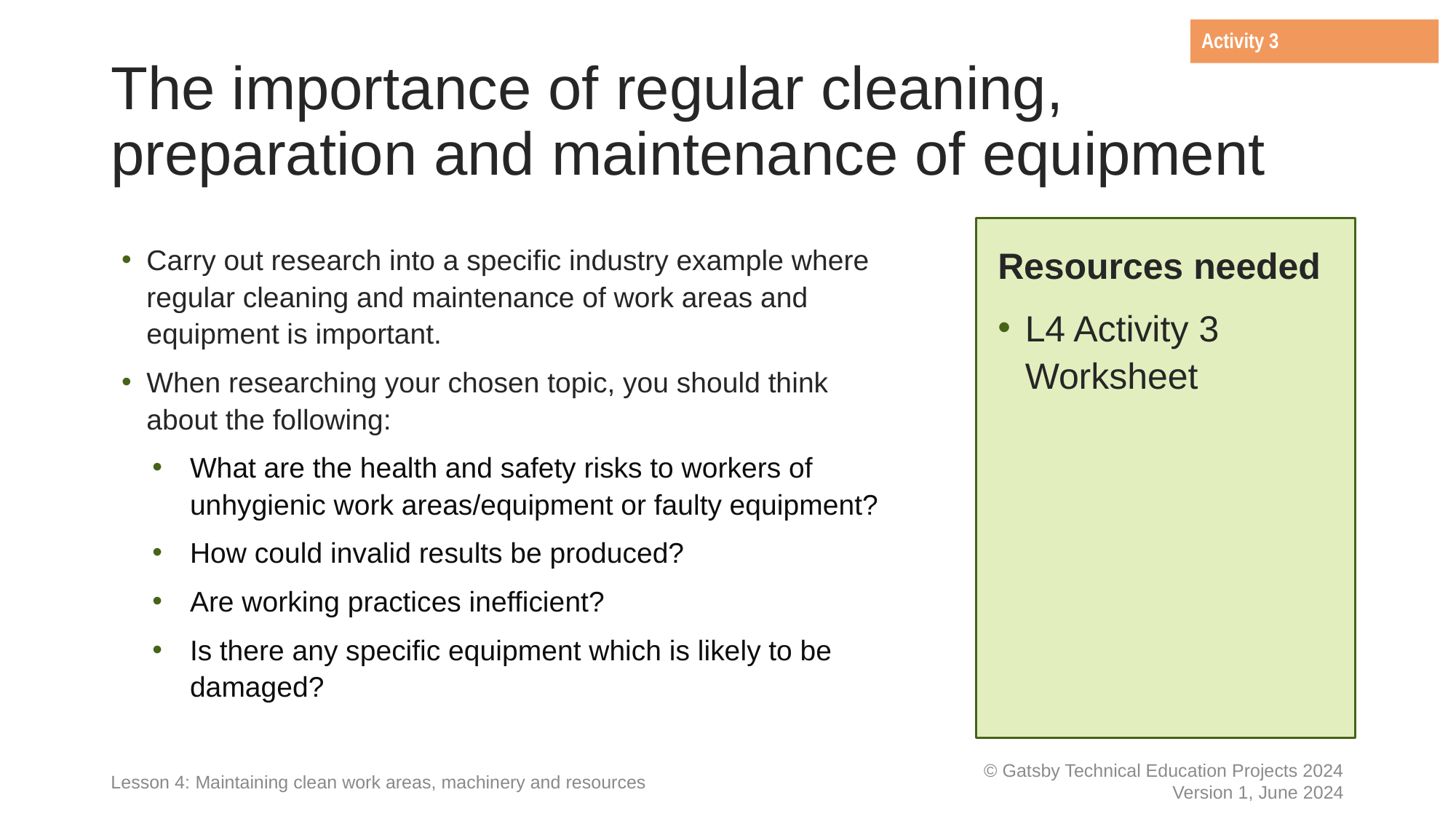

Activity 3
# The importance of regular cleaning, preparation and maintenance of equipment
Carry out research into a specific industry example where regular cleaning and maintenance of work areas and equipment is important.
When researching your chosen topic, you should think about the following:
What are the health and safety risks to workers of unhygienic work areas/equipment or faulty equipment?
How could invalid results be produced?
Are working practices inefficient?
Is there any specific equipment which is likely to be damaged?
Resources needed
L4 Activity 3 Worksheet
Lesson 4: Maintaining clean work areas, machinery and resources